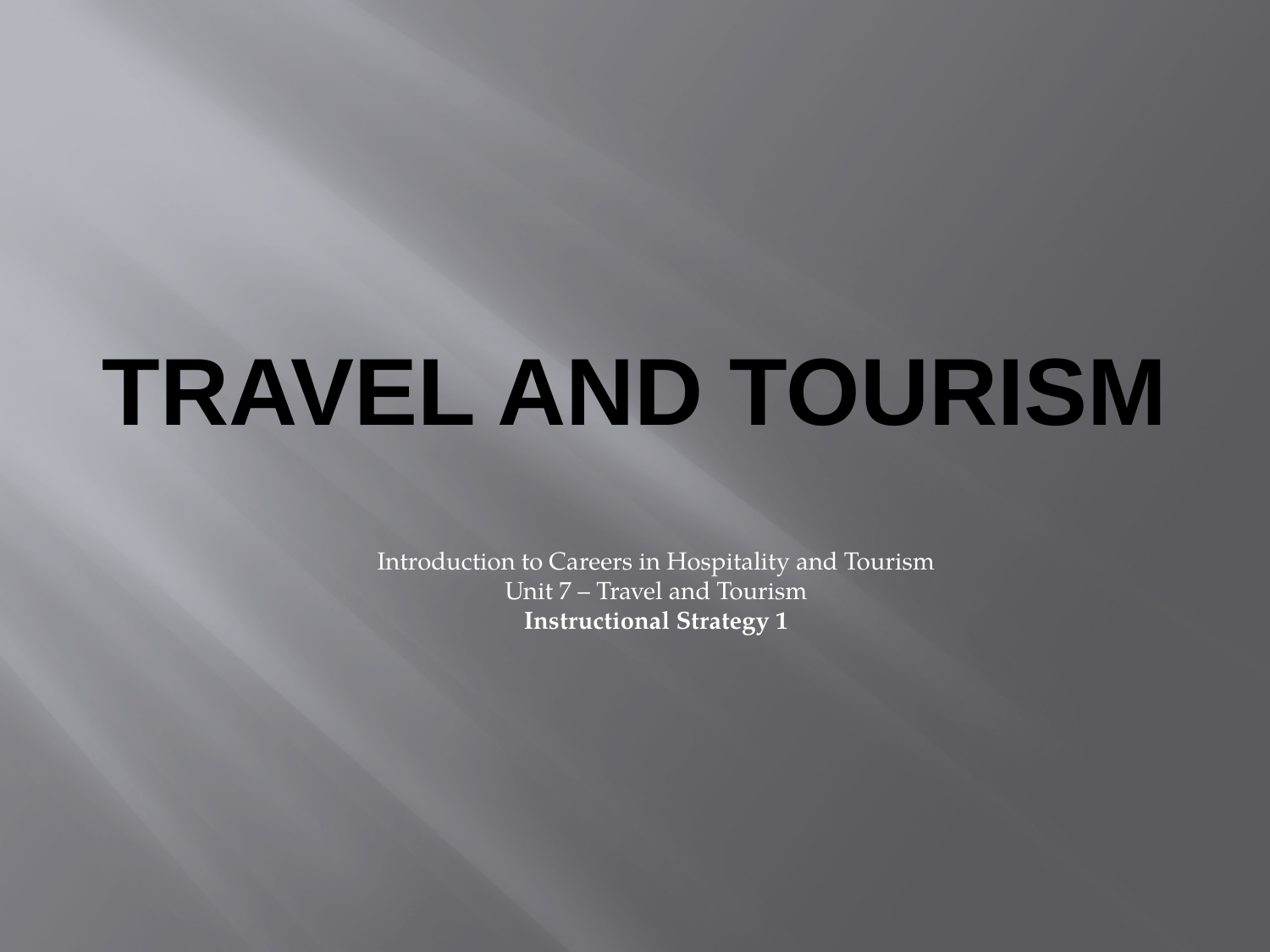

# Travel and Tourism
Introduction to Careers in Hospitality and Tourism
Unit 7 – Travel and Tourism
Instructional Strategy 1